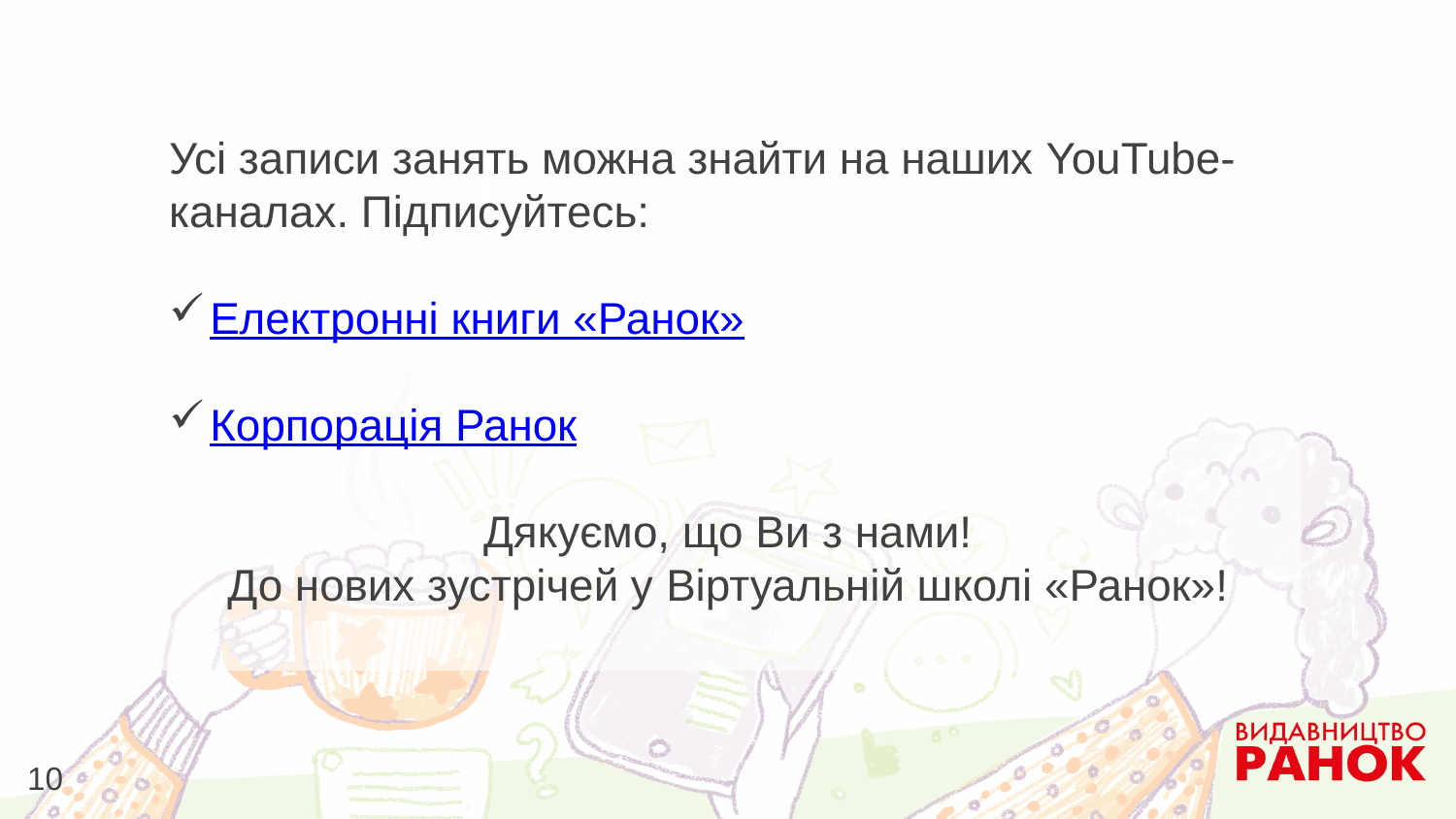

Усі записи занять можна знайти на наших YouTube-каналах. Підписуйтесь:

Електронні книги «Ранок»

Корпорація Ранок

Дякуємо, що Ви з нами!
До нових зустрічей у Віртуальній школі «Ранок»!

1
10